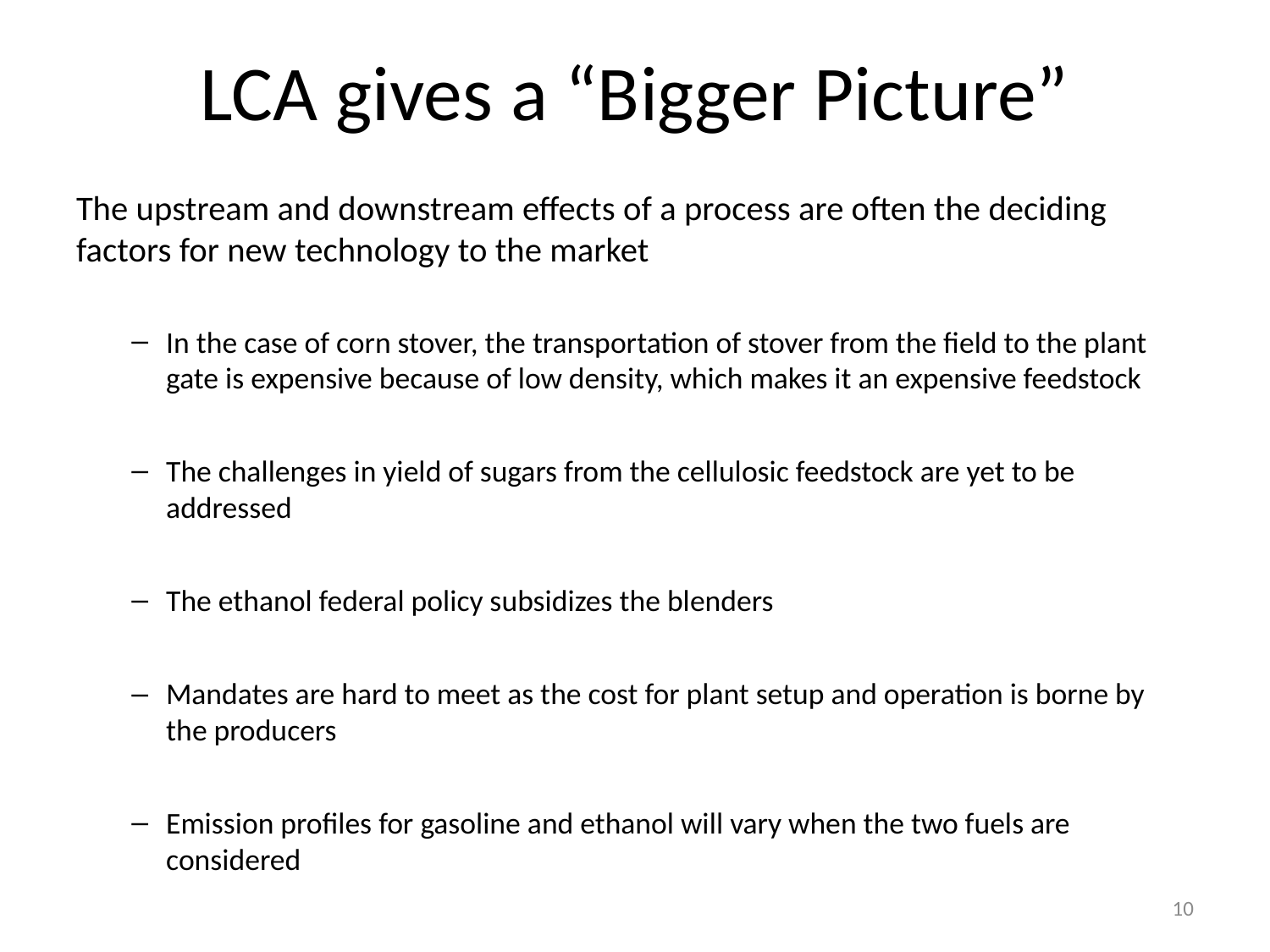

# LCA gives a “Bigger Picture”
The upstream and downstream effects of a process are often the deciding factors for new technology to the market

In the case of corn stover, the transportation of stover from the field to the plant gate is expensive because of low density, which makes it an expensive feedstock

The challenges in yield of sugars from the cellulosic feedstock are yet to be addressed

The ethanol federal policy subsidizes the blenders

Mandates are hard to meet as the cost for plant setup and operation is borne by the producers

Emission profiles for gasoline and ethanol will vary when the two fuels are considered

10